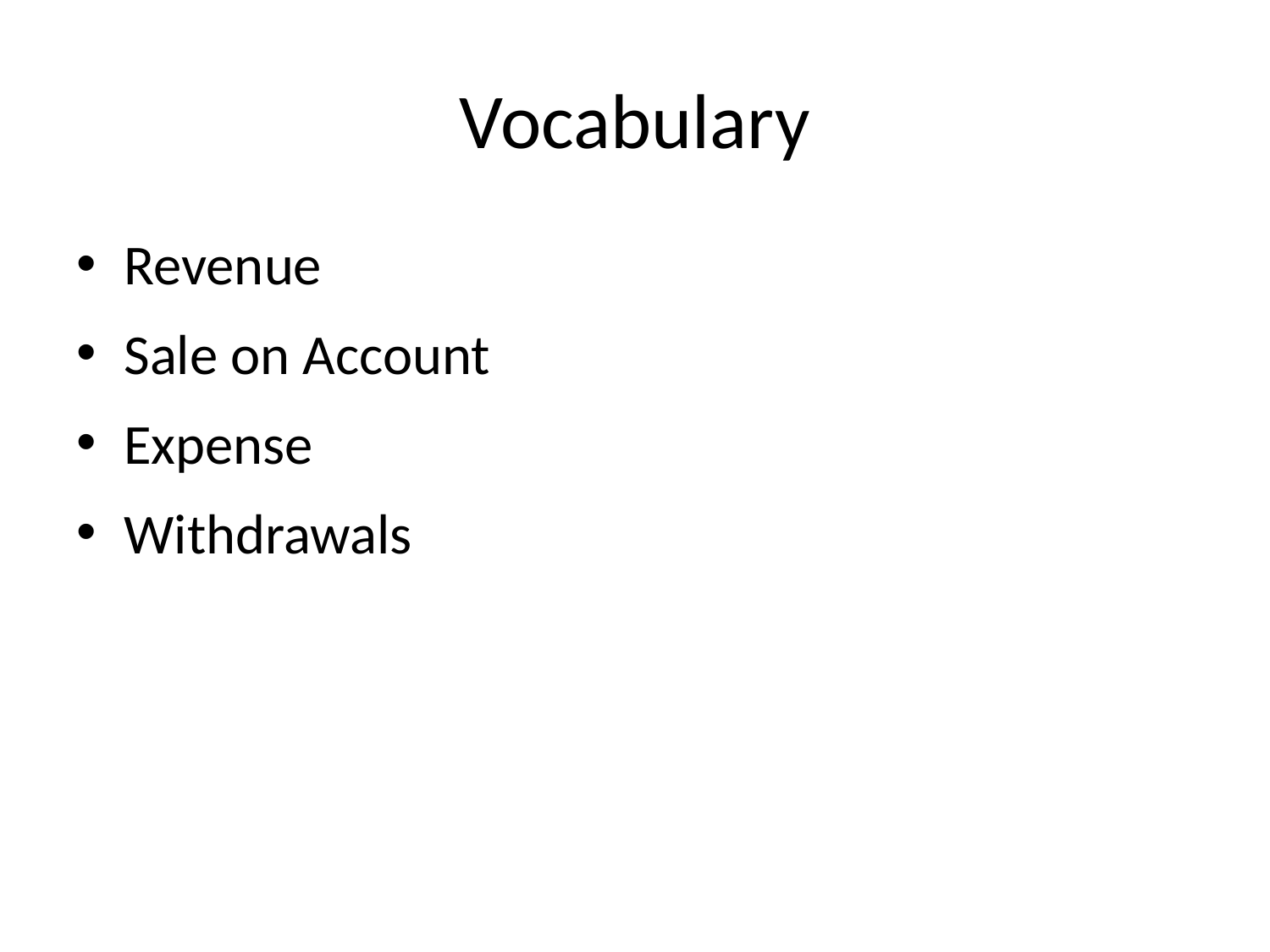

# Vocabulary
Revenue
Sale on Account
Expense
Withdrawals